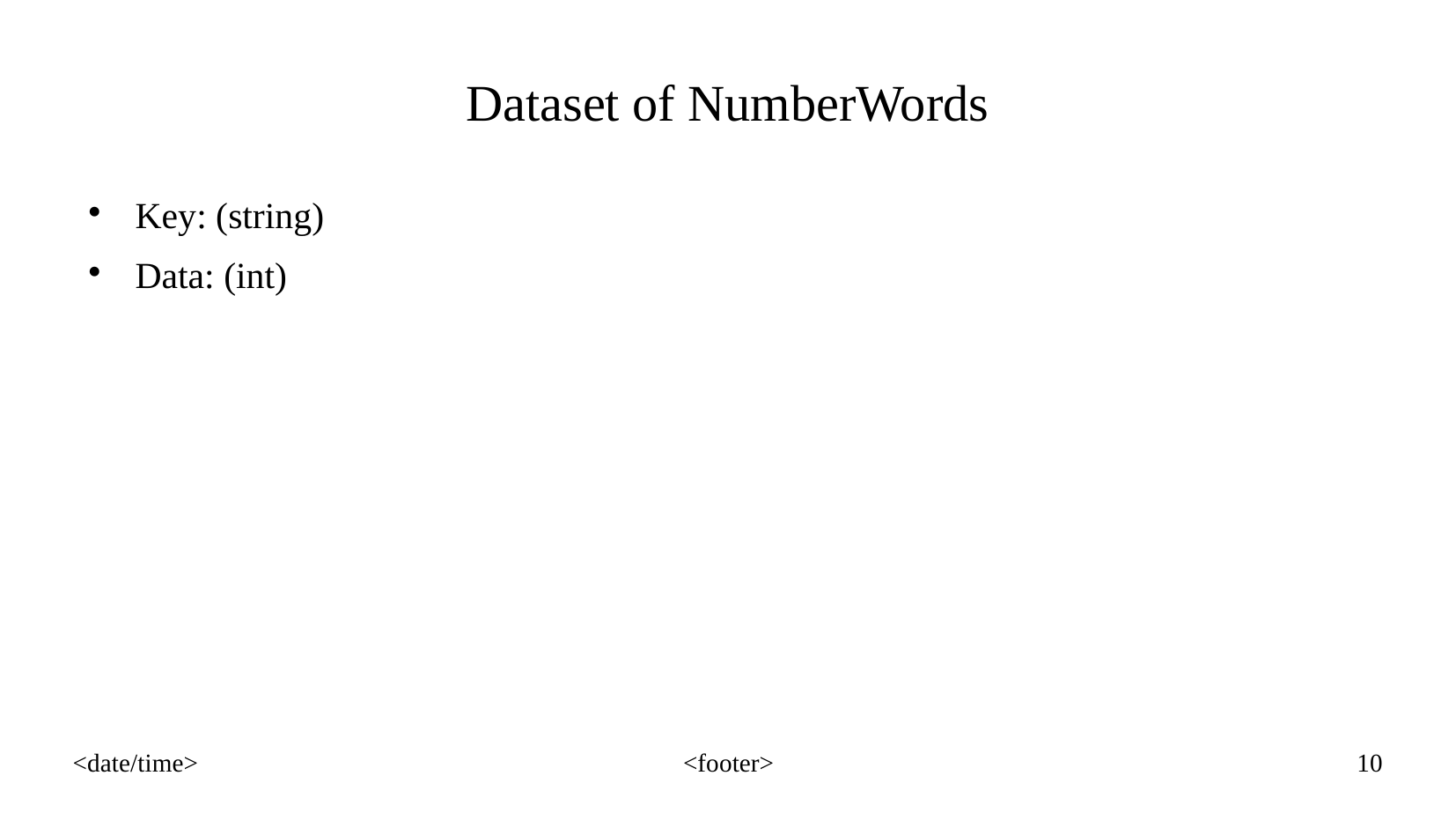

Dataset of NumberWords
Key: (string)
Data: (int)